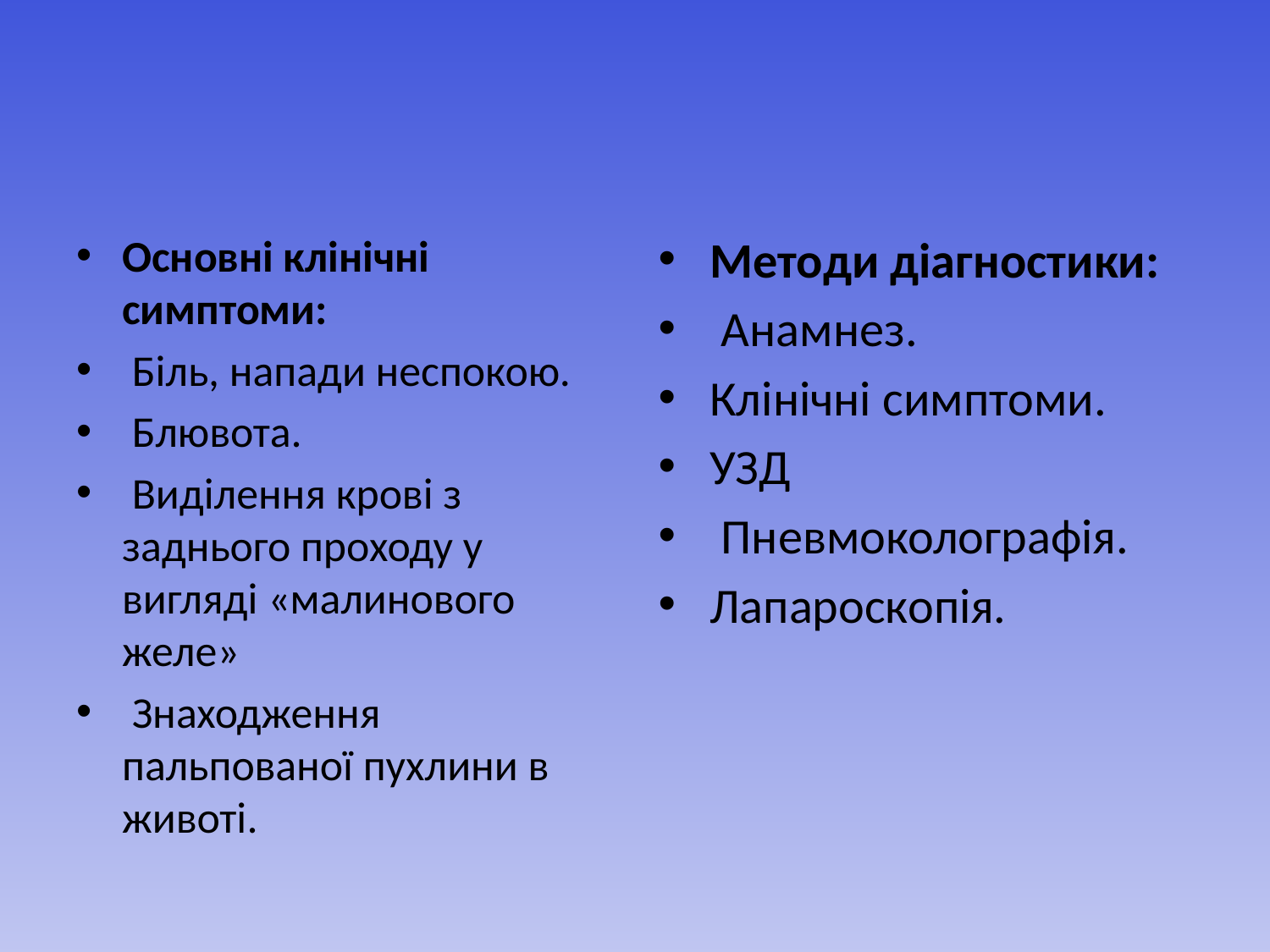

#
Основні клінічні симптоми:
 Біль, напади неспокою.
 Блювота.
 Виділення крові з заднього проходу у вигляді «малинового желе»
 Знаходження пальпованої пухлини в животі.

Методи діагностики:
 Анамнез.
Клінічні симптоми.
УЗД
 Пневмоколографія.
Лапароскопія.